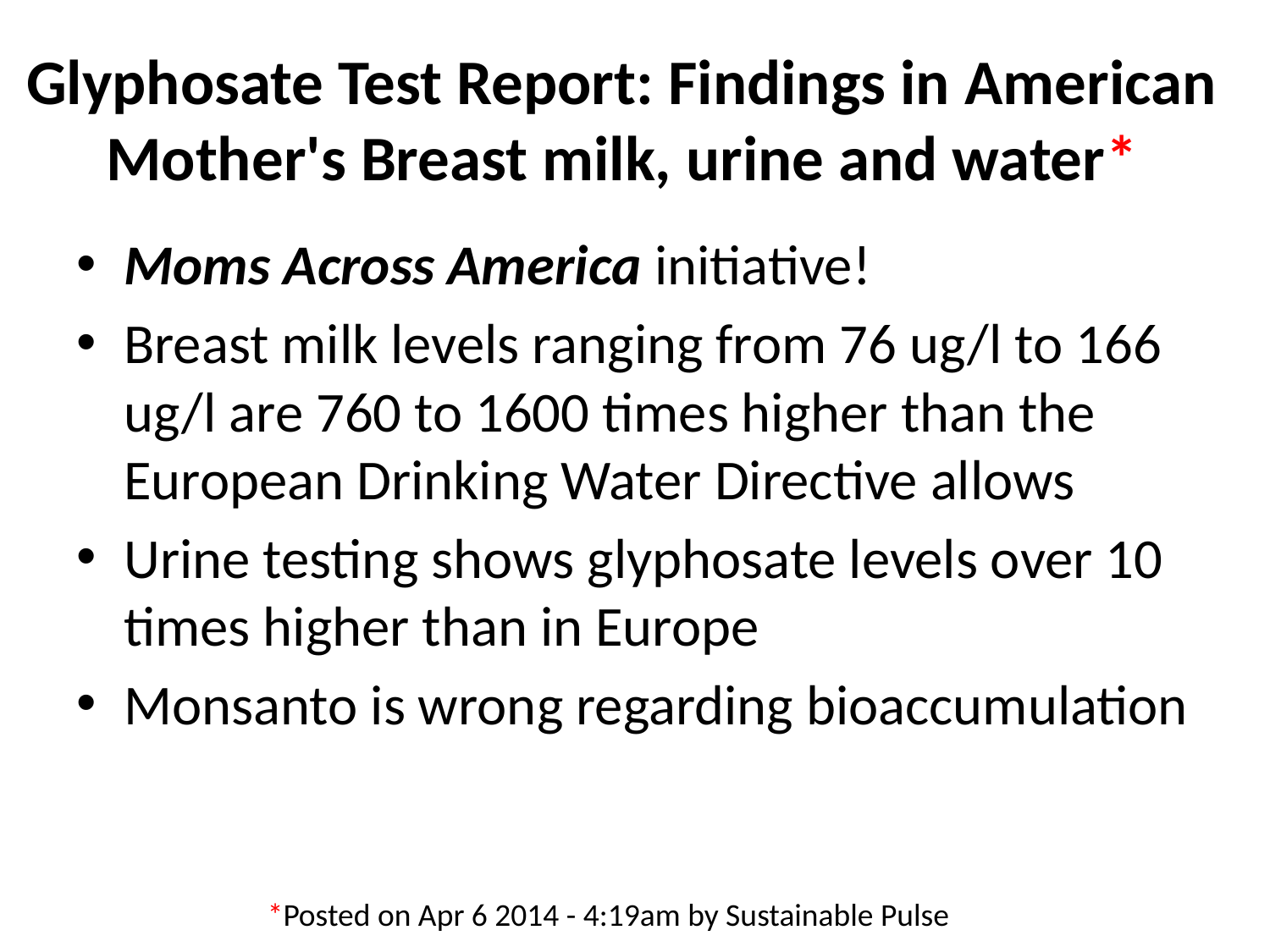

# Glyphosate Test Report: Findings in American Mother's Breast milk, urine and water*
Moms Across America initiative!
Breast milk levels ranging from 76 ug/l to 166 ug/l are 760 to 1600 times higher than the European Drinking Water Directive allows
Urine testing shows glyphosate levels over 10 times higher than in Europe
Monsanto is wrong regarding bioaccumulation
*Posted on Apr 6 2014 - 4:19am by Sustainable Pulse